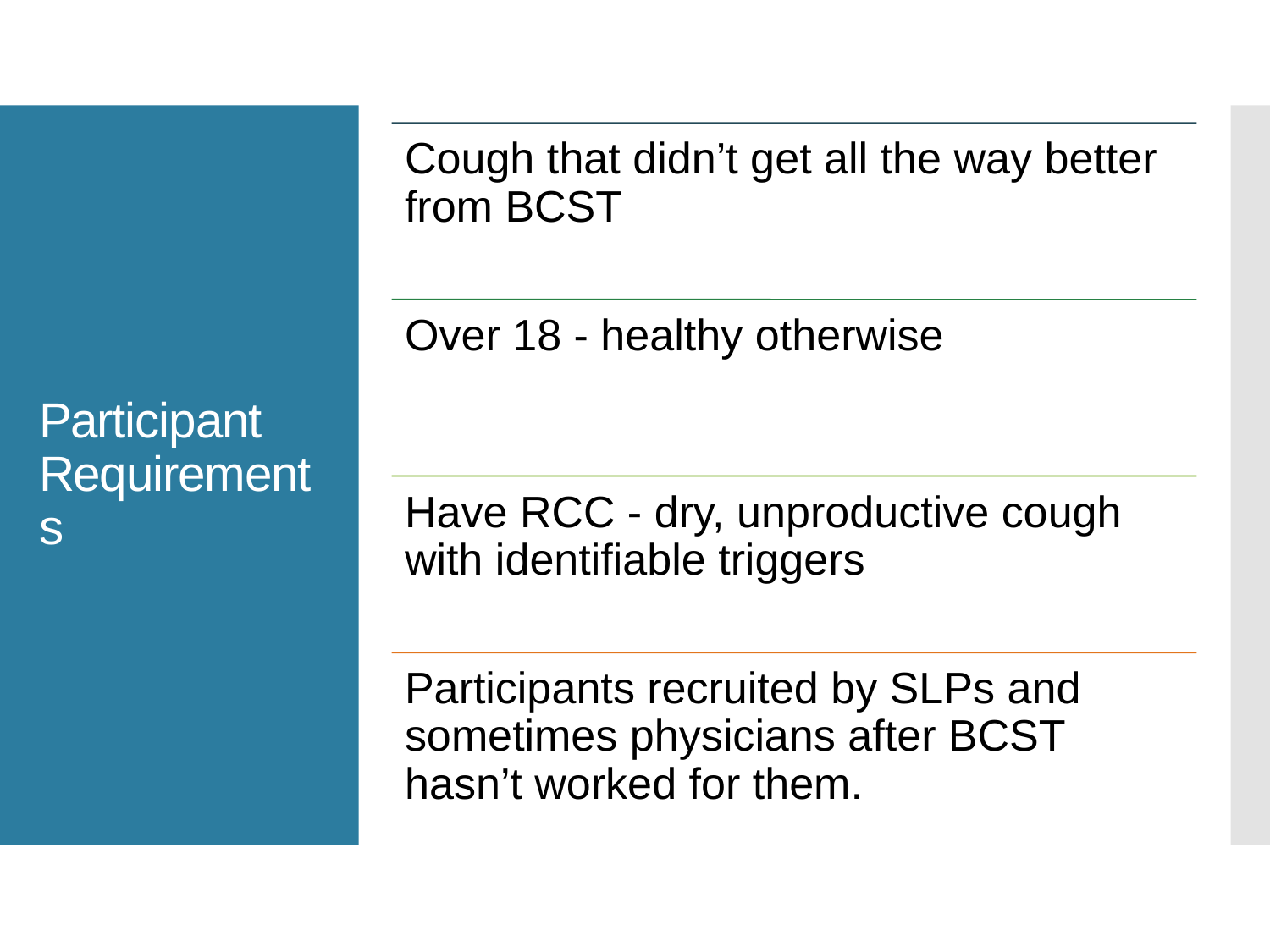

Cough that didn’t get all the way better from BCST
Over 18 - healthy otherwise
Have RCC - dry, unproductive cough with identifiable triggers
Participants recruited by SLPs and sometimes physicians after BCST hasn’t worked for them.
# Participant Requirements